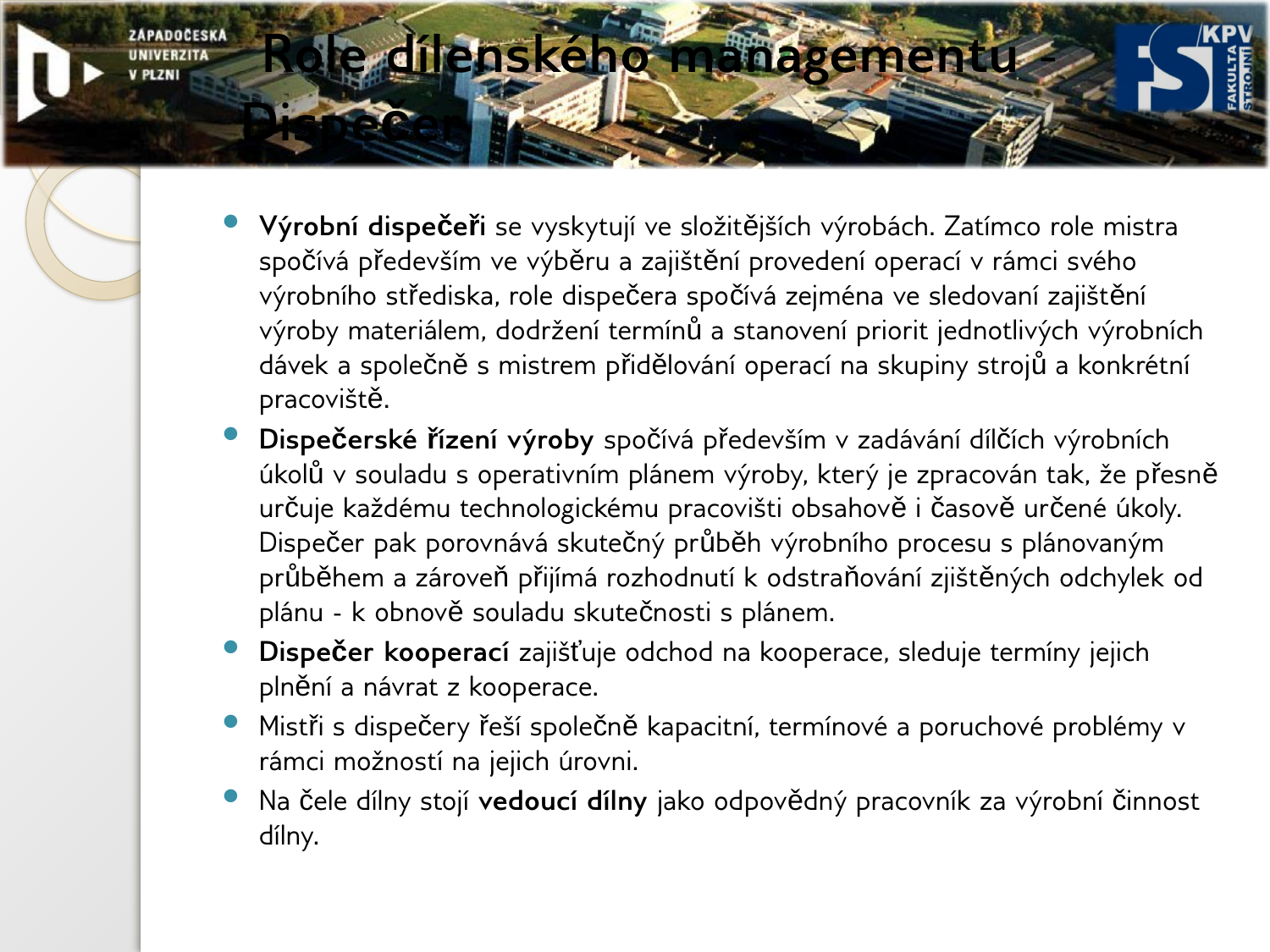

# Role dílenského managementu - Dispečer
Výrobní dispečeři se vyskytují ve složitějších výrobách. Zatímco role mistra spočívá především ve výběru a zajištění provedení operací v rámci svého výrobního střediska, role dispečera spočívá zejména ve sledovaní zajištění výroby materiálem, dodržení termínů a stanovení priorit jednotlivých výrobních dávek a společně s mistrem přidělování operací na skupiny strojů a konkrétní pracoviště.
Dispečerské řízení výroby spočívá především v zadávání dílčích výrobních úkolů v souladu s operativním plánem výroby, který je zpracován tak, že přesně určuje každému technologickému pracovišti obsahově i časově určené úkoly. Dispečer pak porovnává skutečný průběh výrobního procesu s plánovaným průběhem a zároveň přijímá rozhodnutí k odstraňování zjištěných odchylek od plánu - k obnově souladu skutečnosti s plánem.
Dispečer kooperací zajišťuje odchod na kooperace, sleduje termíny jejich plnění a návrat z kooperace.
Mistři s dispečery řeší společně kapacitní, termínové a poruchové problémy v rámci možností na jejich úrovni.
Na čele dílny stojí vedoucí dílny jako odpovědný pracovník za výrobní činnost dílny.